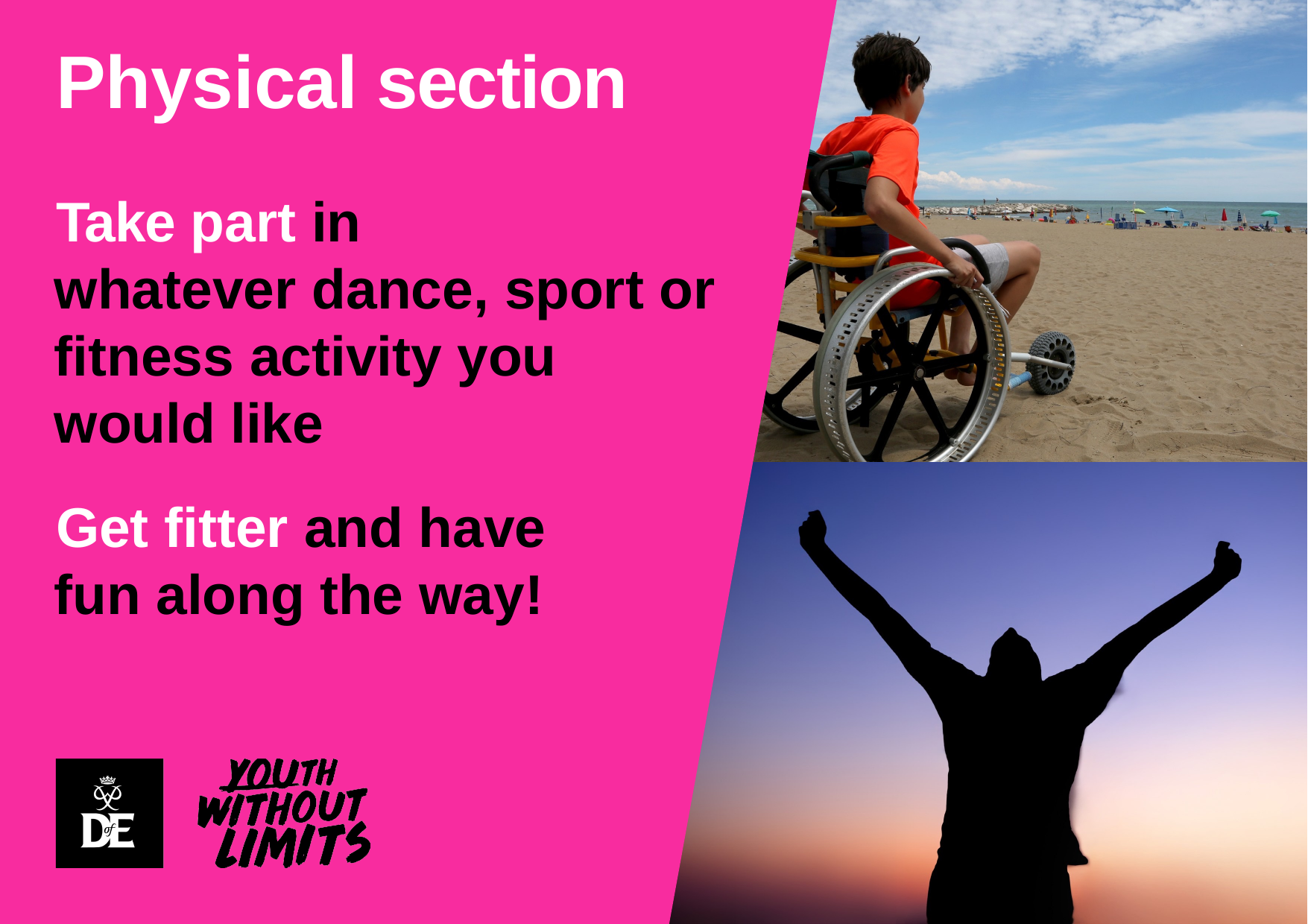

# Physical section
Take part in whatever dance, sport or fitness activity you would like
Get fitter and have fun along the way!